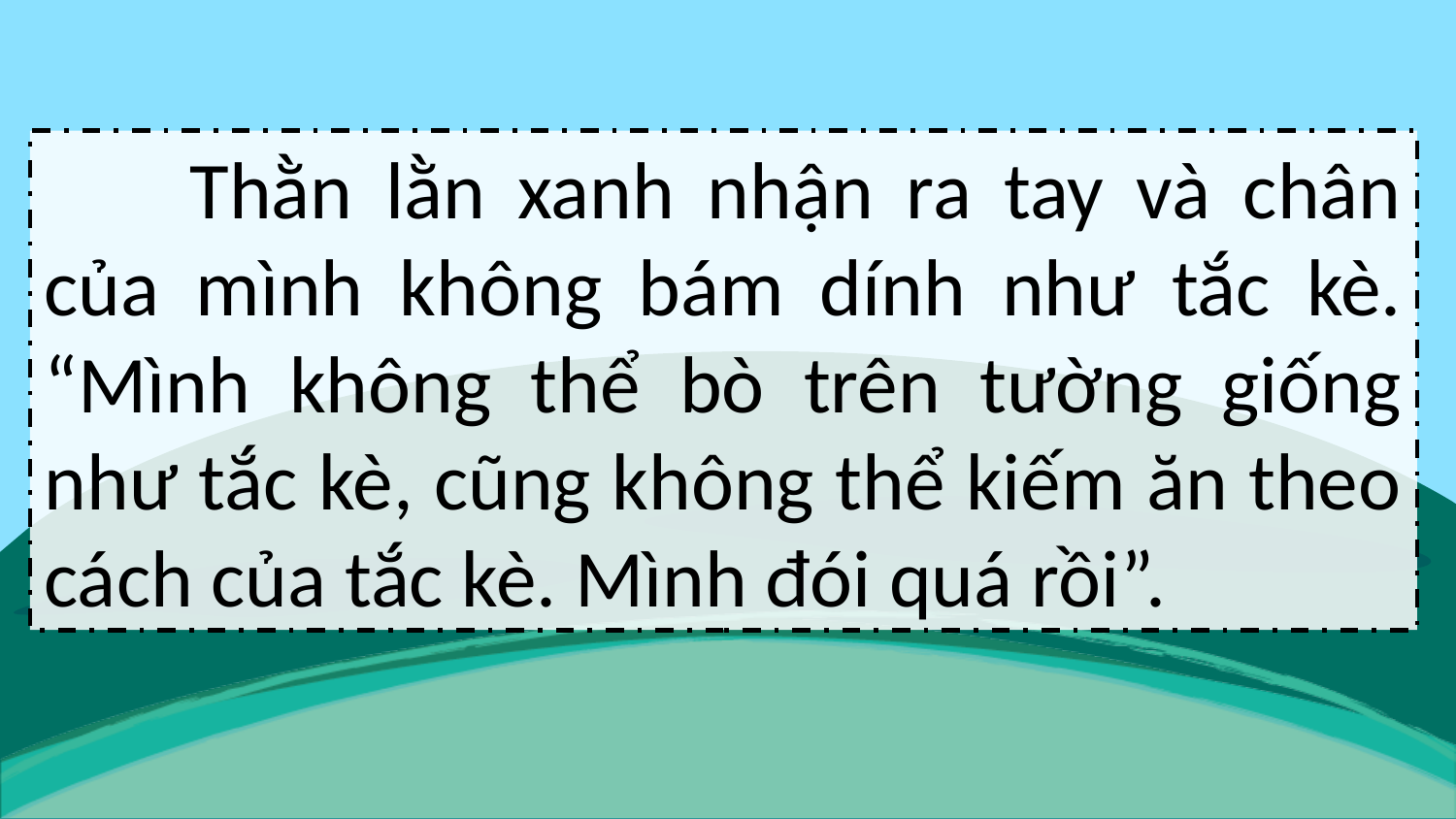

Thằn lằn xanh nhận ra tay và chân của mình không bám dính như tắc kè. “Mình không thể bò trên tường giống như tắc kè, cũng không thể kiếm ăn theo cách của tắc kè. Mình đói quá rồi”.